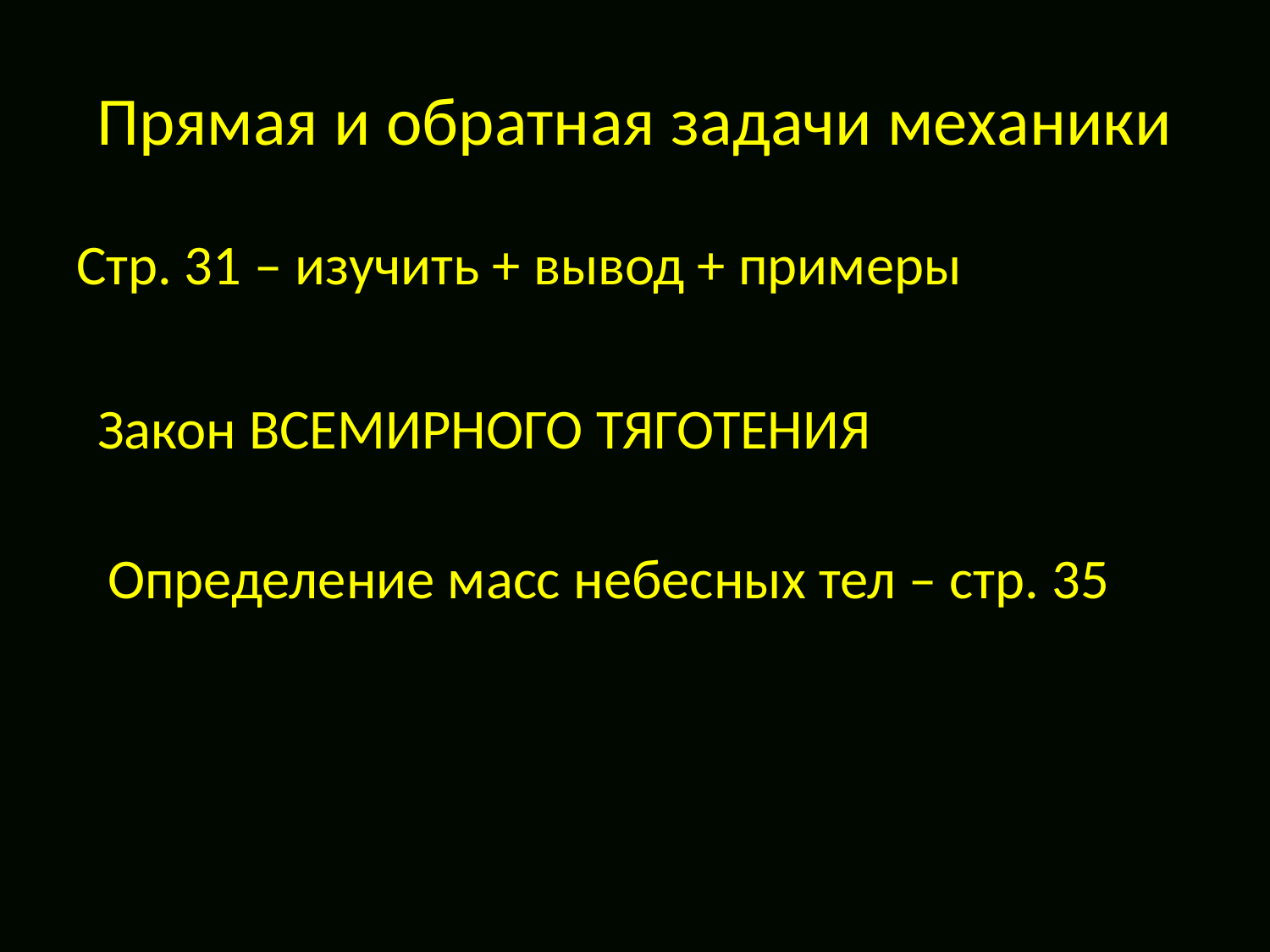

# Прямая и обратная задачи механики
Стр. 31 – изучить + вывод + примеры
Закон ВСЕМИРНОГО ТЯГОТЕНИЯ
Определение масс небесных тел – стр. 35